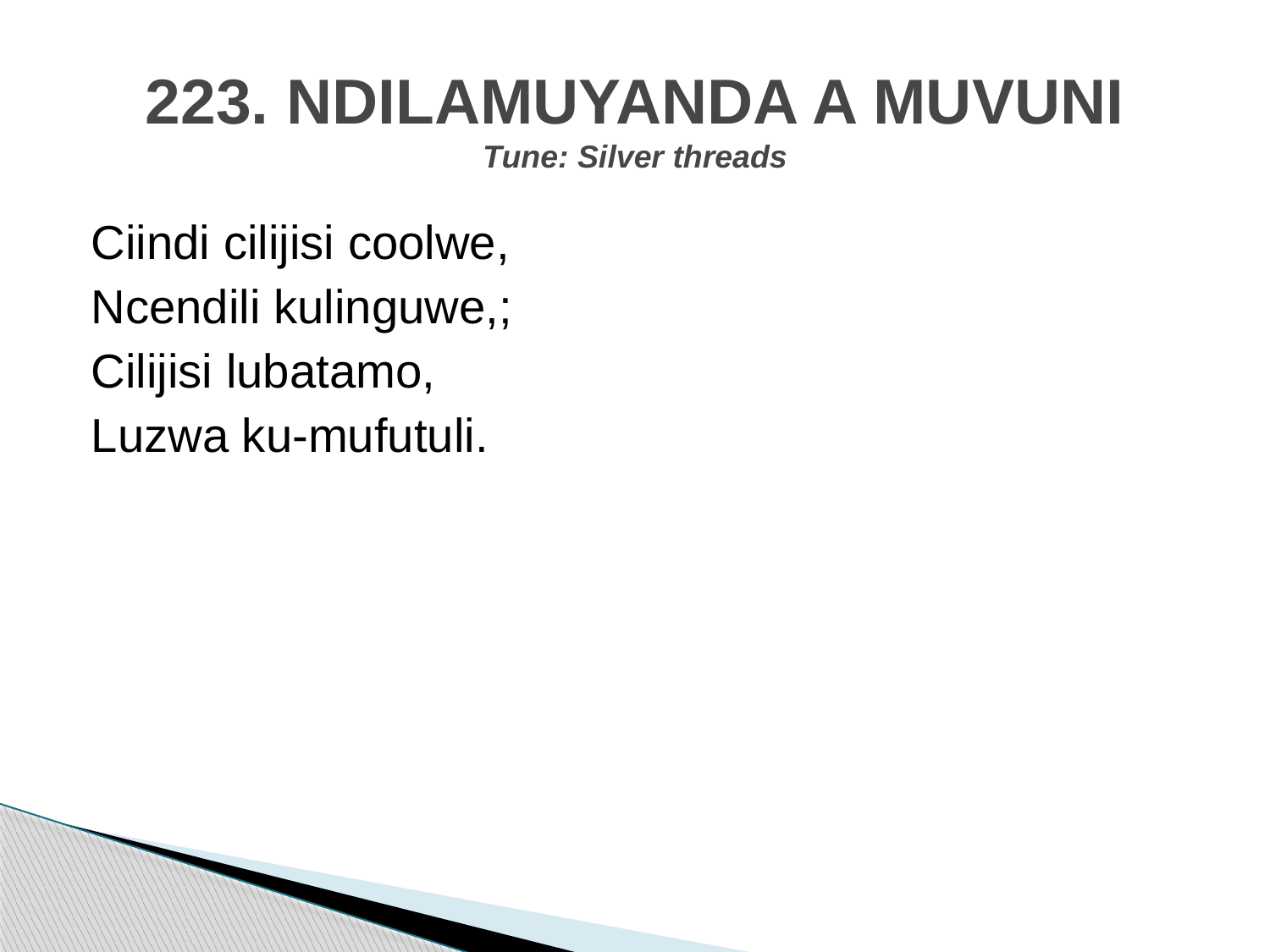

# 223. NDILAMUYANDA A MUVUNI Tune: Silver threads
Ciindi cilijisi coolwe,
Ncendili kulinguwe,;
Cilijisi lubatamo,
Luzwa ku-mufutuli.